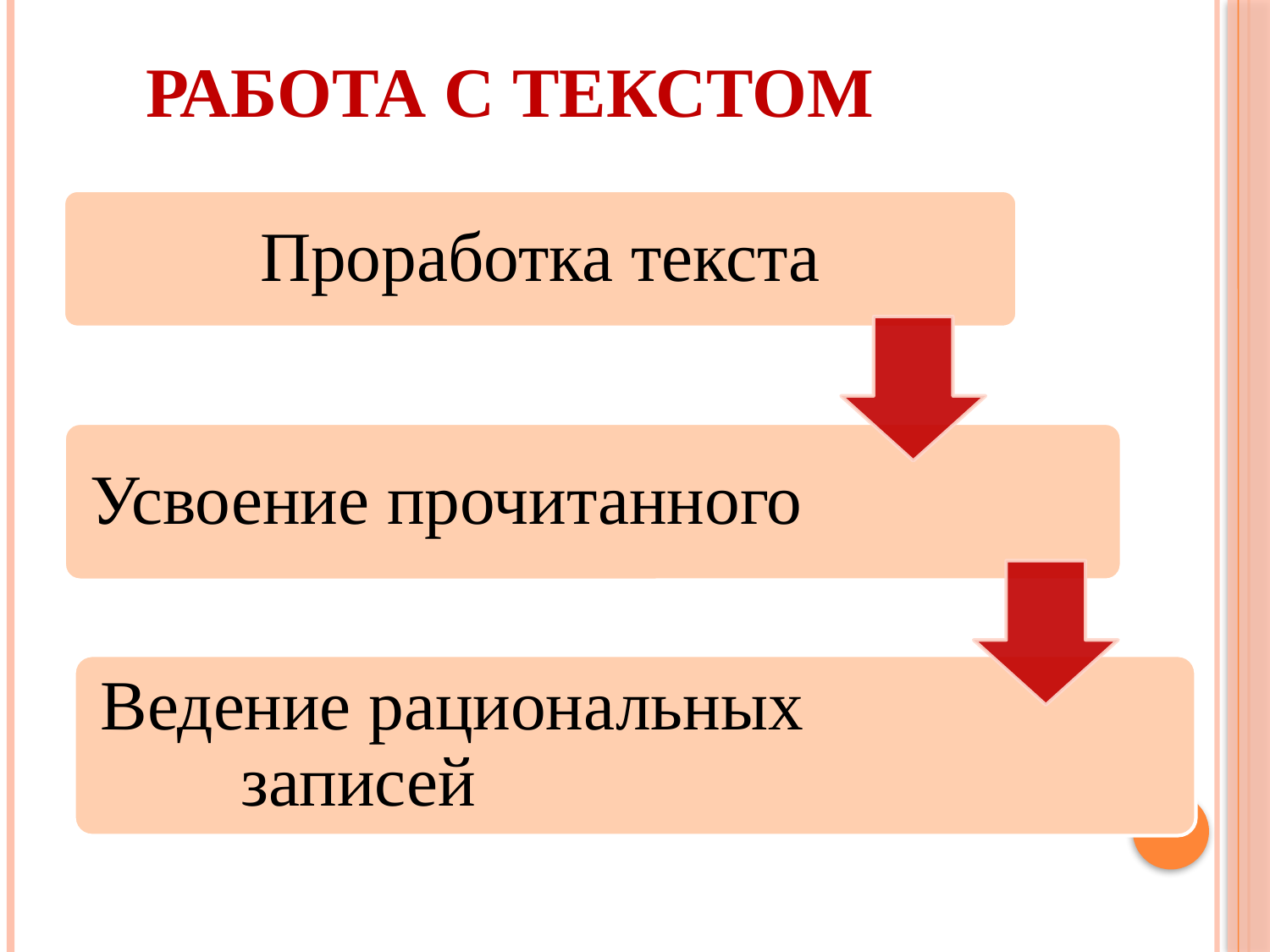

# РАБОТА С ТЕКСТОМ
Проработка текста
Усвоение прочитанного
Ведение рациональных
        записей